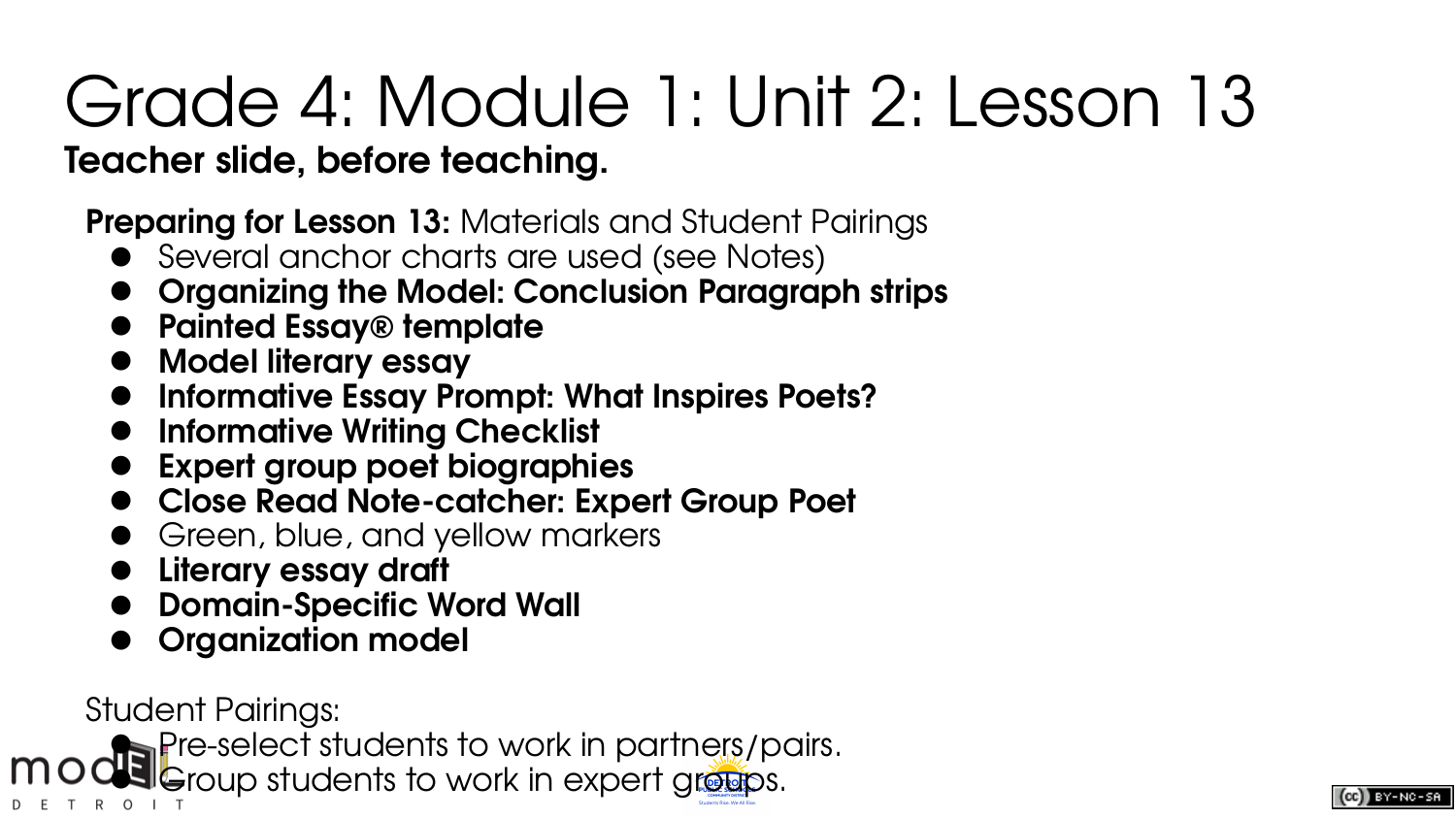

# Grade 4: Module 1: Unit 2: Lesson 13
Teacher slide, before teaching.
Preparing for Lesson 13: Materials and Student Pairings
Several anchor charts are used (see Notes)
Organizing the Model: Conclusion Paragraph strips
Painted Essay® template
Model literary essay
Informative Essay Prompt: What Inspires Poets?
Informative Writing Checklist
Expert group poet biographies
Close Read Note-catcher: Expert Group Poet
Green, blue, and yellow markers
Literary essay draft
Domain-Specific Word Wall
Organization model

Student Pairings:
Pre-select students to work in partners/pairs.
Group students to work in expert groups.